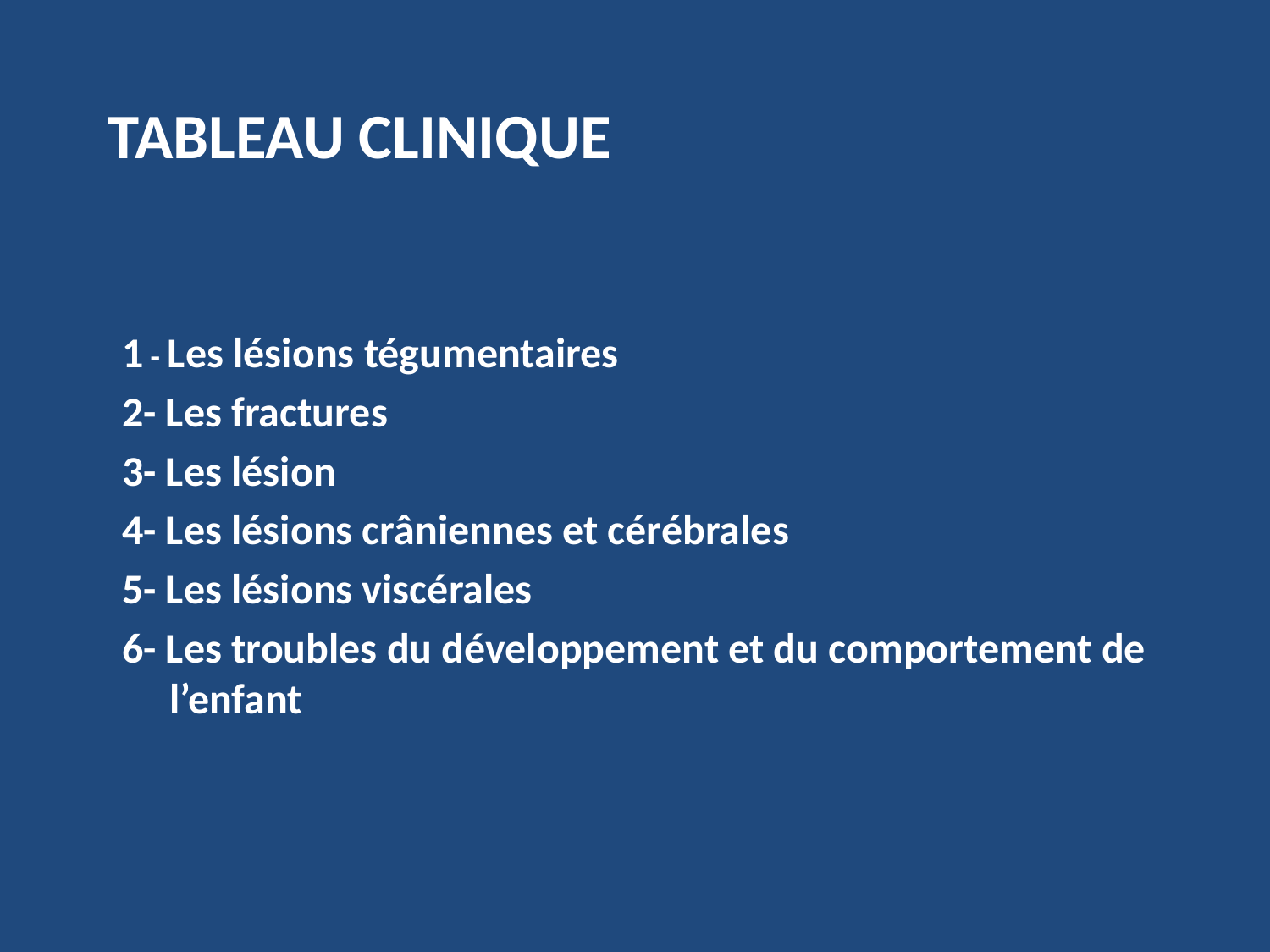

# Tableau clinique

1 - Les lésions tégumentaires
2- Les fractures
3- Les lésion
4- Les lésions crâniennes et cérébrales
5- Les lésions viscérales
6- Les troubles du développement et du comportement de l’enfant